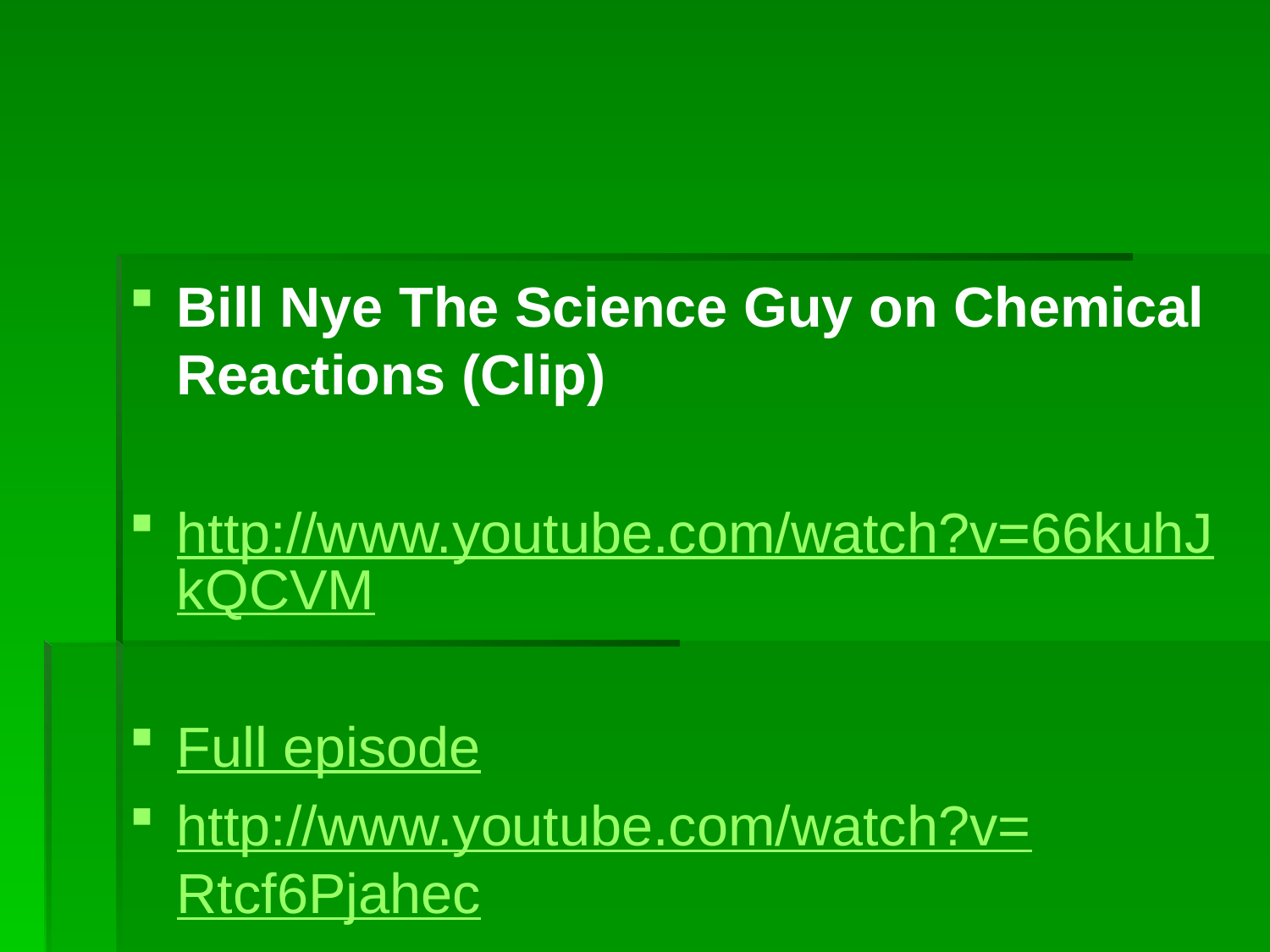

#
Bill Nye The Science Guy on Chemical Reactions (Clip)

http://www.youtube.com/watch?v=66kuhJkQCVM

Full episode
http://www.youtube.com/watch?v=Rtcf6Pjahec